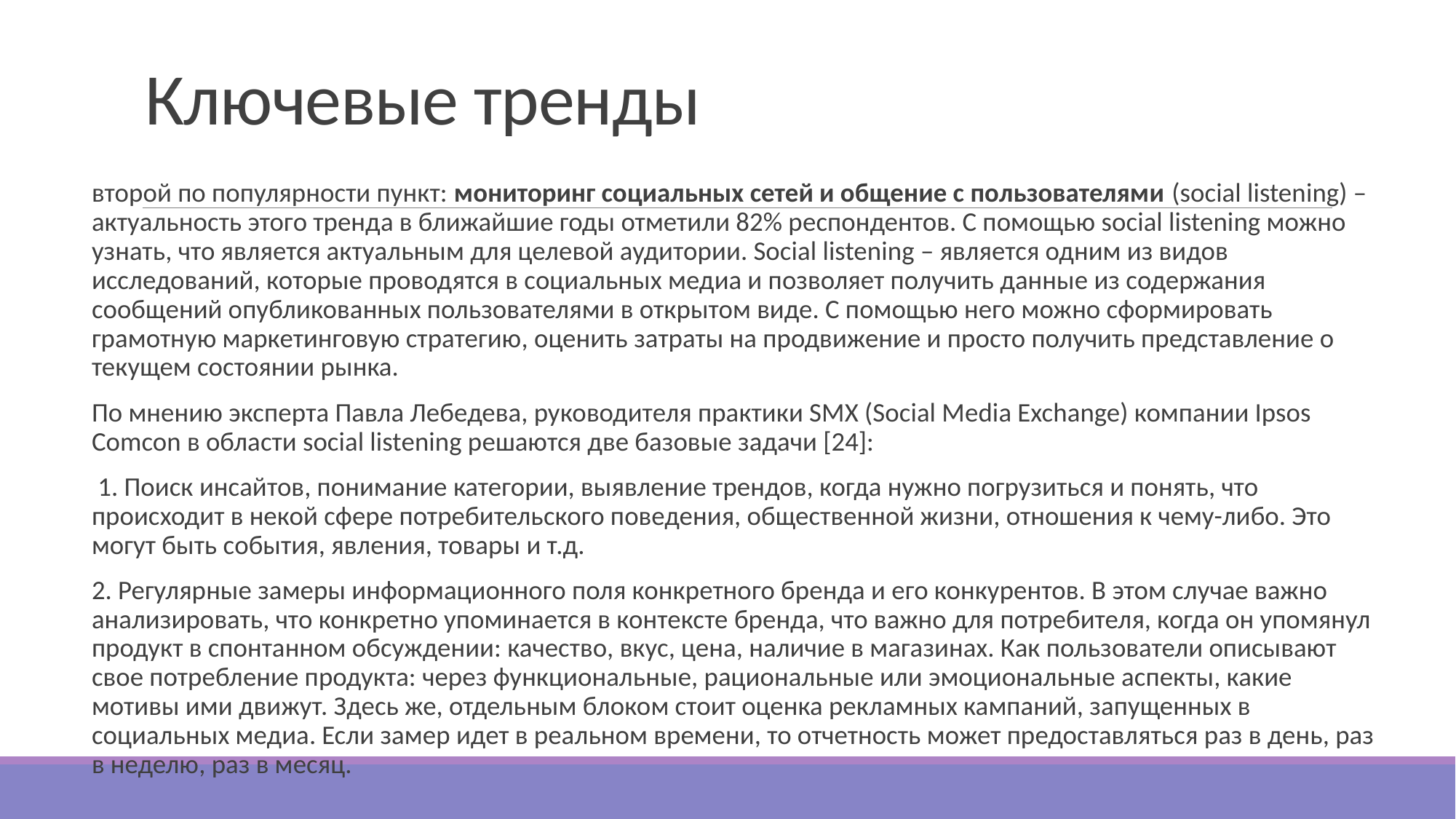

# Ключевые тренды
второй по популярности пункт: мониторинг социальных сетей и общение с пользователями (social listening) – актуальность этого тренда в ближайшие годы отметили 82% респондентов. С помощью social listening можно узнать, что является актуальным для целевой аудитории. Social listening – является одним из видов исследований, которые проводятся в социальных медиа и позволяет получить данные из содержания сообщений опубликованных пользователями в открытом виде. С помощью него можно сформировать грамотную маркетинговую стратегию, оценить затраты на продвижение и просто получить представление о текущем состоянии рынка.
По мнению эксперта Павла Лебедева, руководителя практики SMX (Social Media Exchange) компании Ipsos Comcon в области social listening решаются две базовые задачи [24]:
 1. Поиск инсайтов, понимание категории, выявление трендов, когда нужно погрузиться и понять, что происходит в некой сфере потребительского поведения, общественной жизни, отношения к чему-либо. Это могут быть события, явления, товары и т.д.
2. Регулярные замеры информационного поля конкретного бренда и его конкурентов. В этом случае важно анализировать, что конкретно упоминается в контексте бренда, что важно для потребителя, когда он упомянул продукт в спонтанном обсуждении: качество, вкус, цена, наличие в магазинах. Как пользователи описывают свое потребление продукта: через функциональные, рациональные или эмоциональные аспекты, какие мотивы ими движут. Здесь же, отдельным блоком стоит оценка рекламных кампаний, запущенных в социальных медиа. Если замер идет в реальном времени, то отчетность может предоставляться раз в день, раз в неделю, раз в месяц.